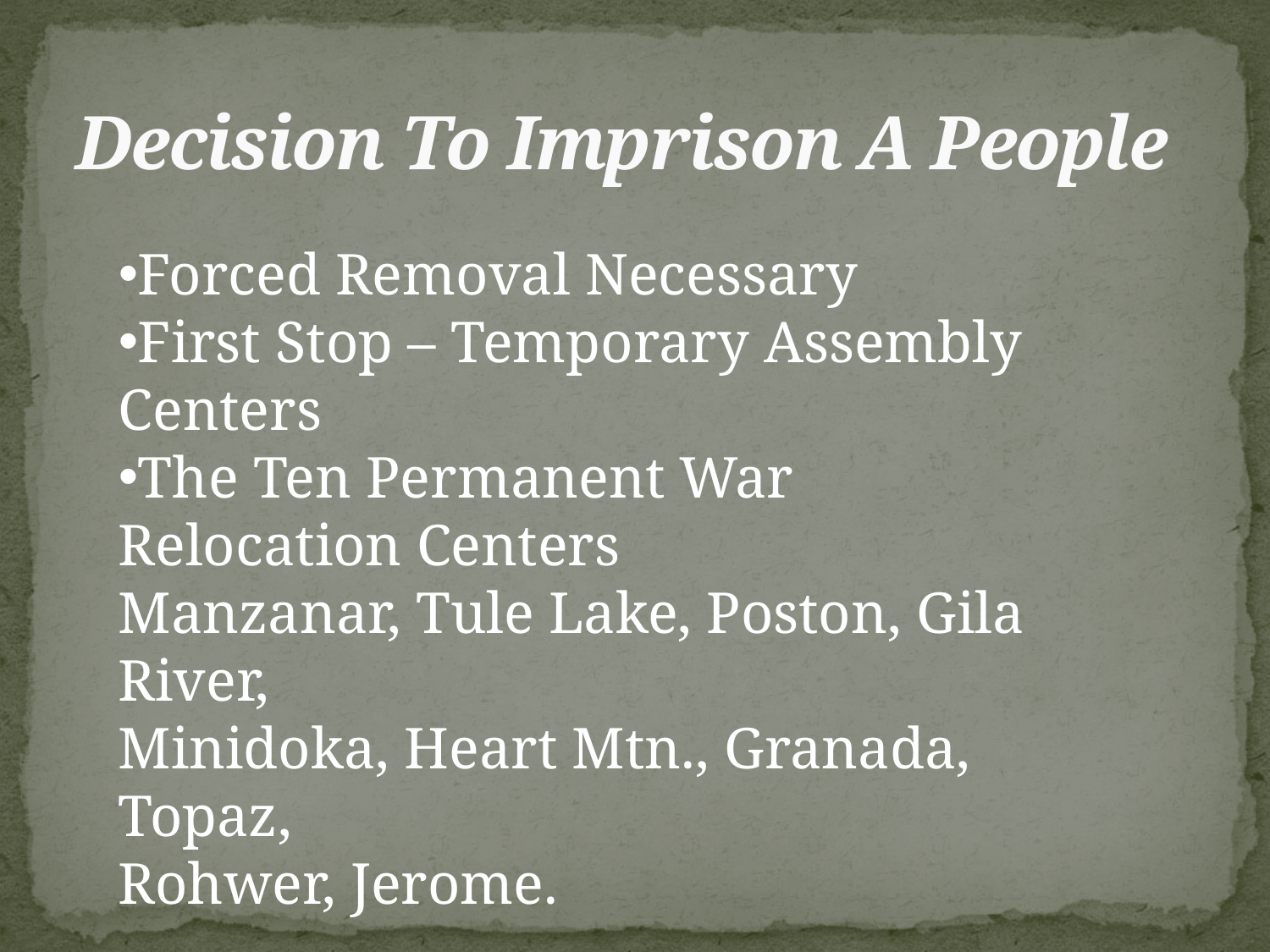

# Decision To Imprison A People
Forced Removal Necessary
First Stop – Temporary Assembly Centers
The Ten Permanent War Relocation Centers
Manzanar, Tule Lake, Poston, Gila River,
Minidoka, Heart Mtn., Granada, Topaz,
Rohwer, Jerome.